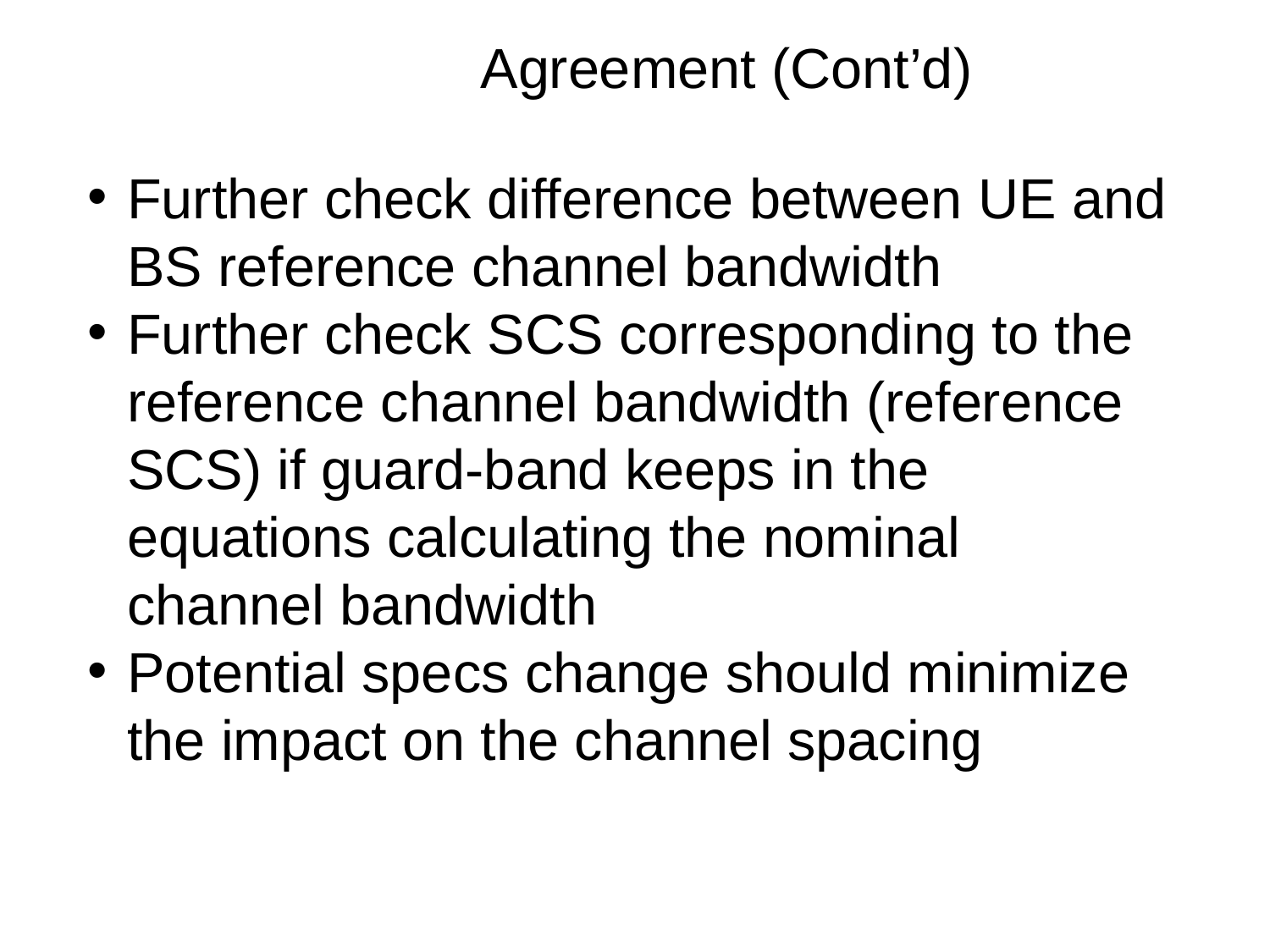

Agreement (Cont’d)
Further check difference between UE and BS reference channel bandwidth
Further check SCS corresponding to the reference channel bandwidth (reference SCS) if guard-band keeps in the equations calculating the nominal channel bandwidth
Potential specs change should minimize the impact on the channel spacing